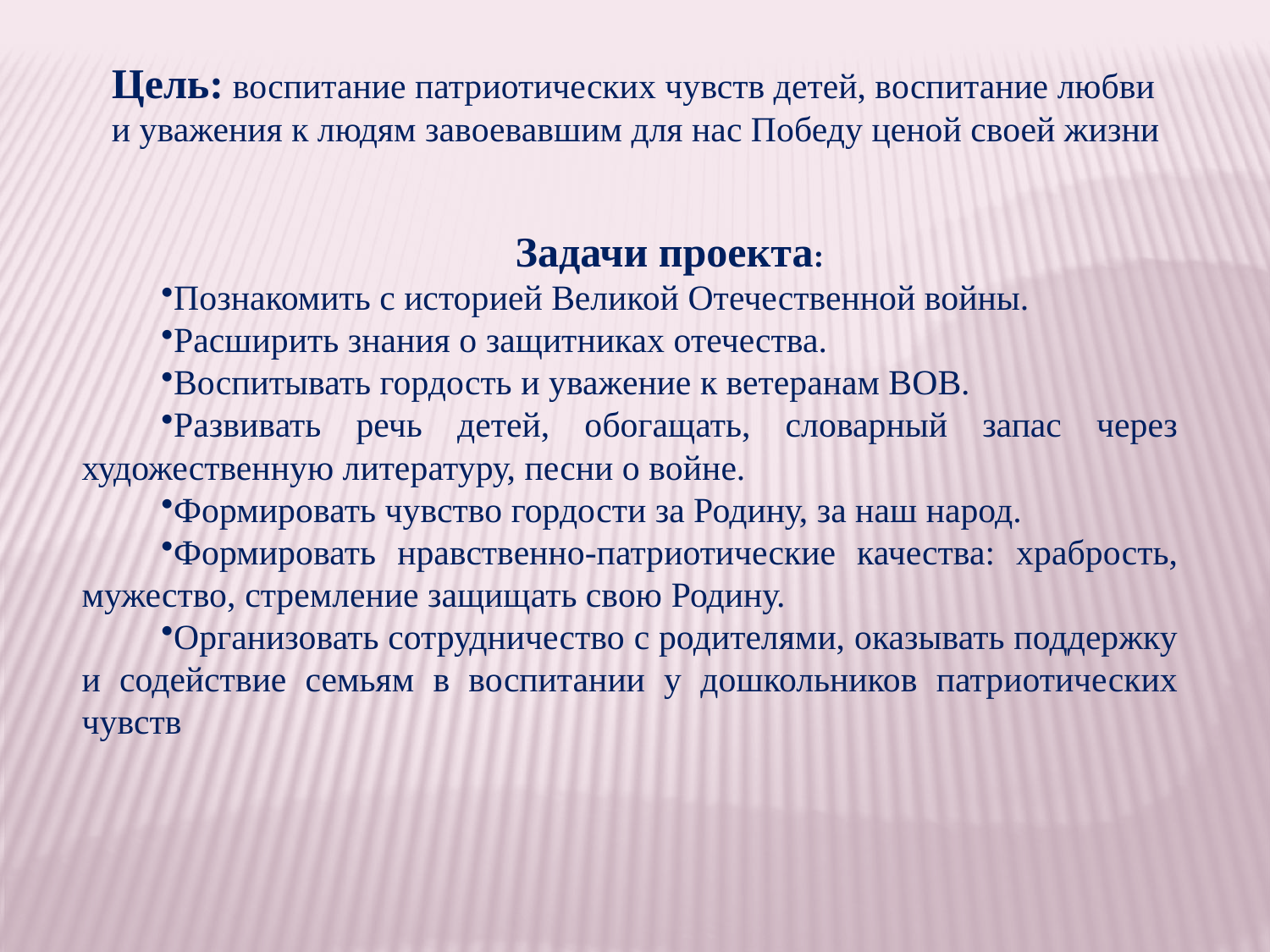

Цель: воспитание патриотических чувств детей, воспитание любви и уважения к людям завоевавшим для нас Победу ценой своей жизни
Задачи проекта:
Познакомить с историей Великой Отечественной войны.
Расширить знания о защитниках отечества.
Воспитывать гордость и уважение к ветеранам ВОВ.
Развивать речь детей, обогащать, словарный запас через художественную литературу, песни о войне.
Формировать чувство гордости за Родину, за наш народ.
Формировать нравственно-патриотические качества: храбрость, мужество, стремление защищать свою Родину.
Организовать сотрудничество с родителями, оказывать поддержку и содействие семьям в воспитании у дошкольников патриотических чувств